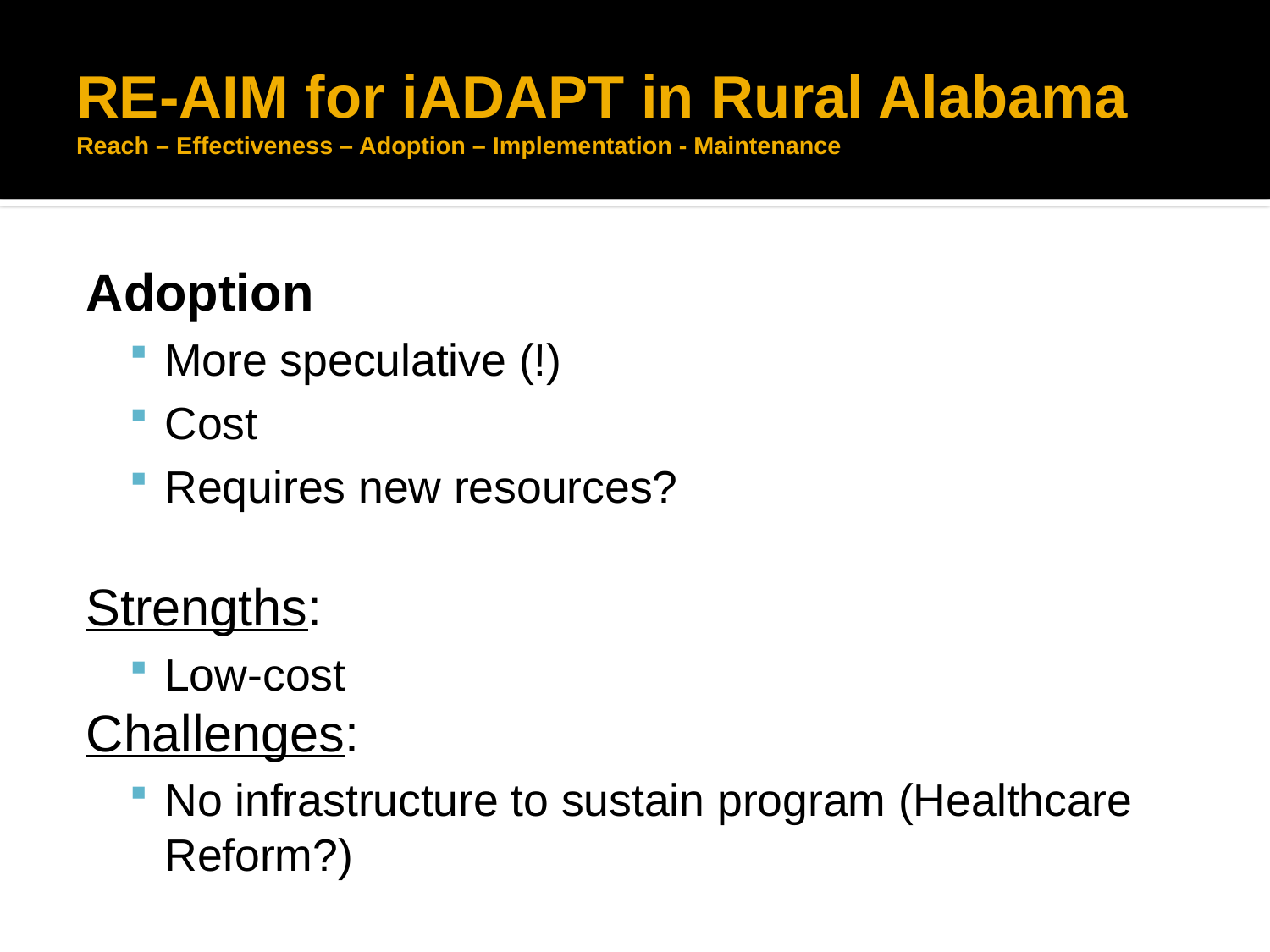

# RE-AIM for iADAPT in Rural Alabama Reach – Effectiveness – Adoption – Implementation - Maintenance
Adoption
More speculative (!)
Cost
Requires new resources?

Strengths:
Low-cost
Challenges:
No infrastructure to sustain program (Healthcare Reform?)